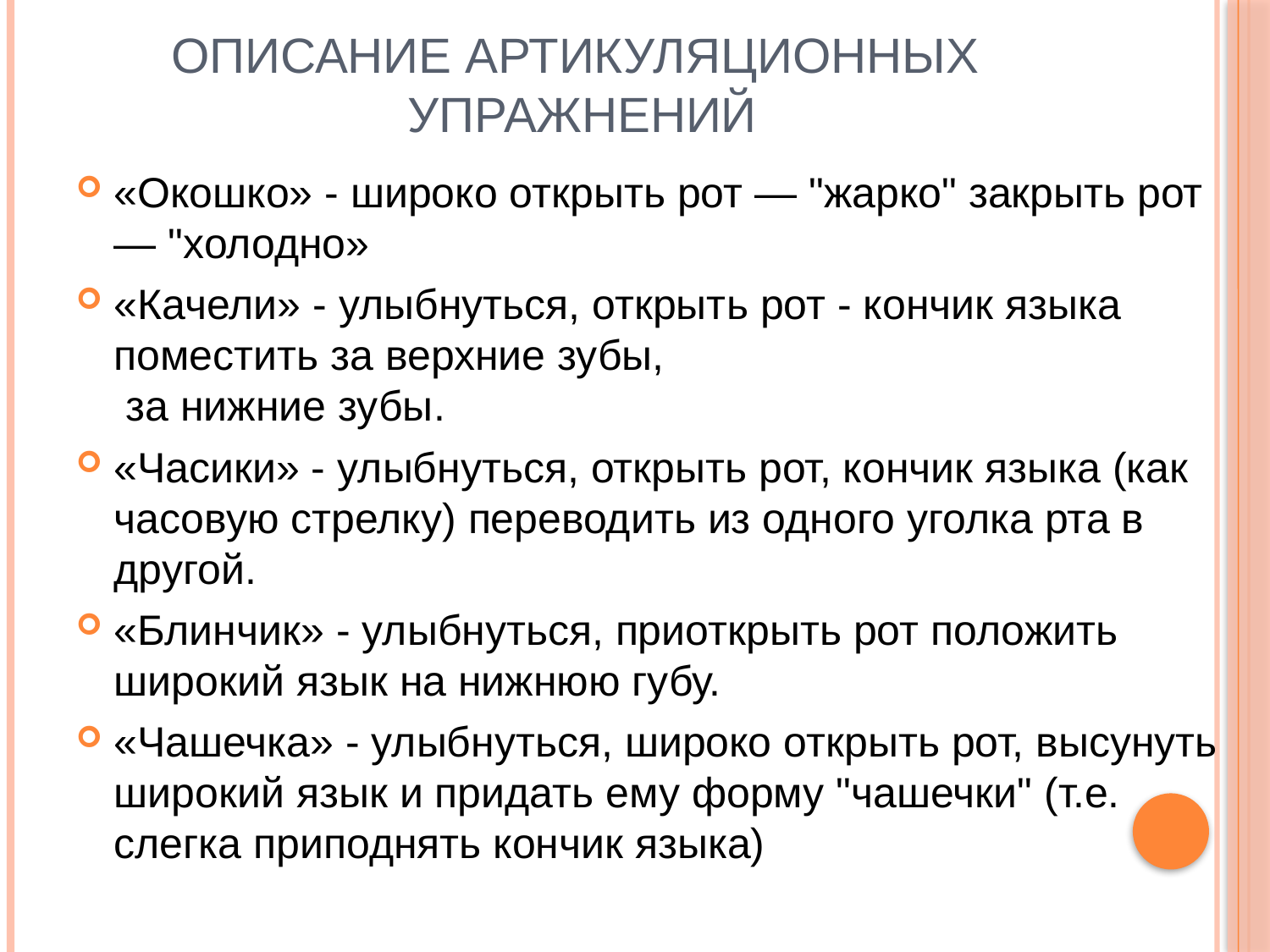

# Описание артикуляционных  упражнений
«Окошко» - широко открыть рот — "жарко" закрыть рот — "холодно»
«Качели» - улыбнуться, открыть рот - кончик языка поместить за верхние зубы,
 за нижние зубы.
«Часики» - улыбнуться, открыть рот, кончик языка (как часовую стрелку) переводить из одного уголка рта в другой.
«Блинчик» - улыбнуться, приоткрыть рот положить широкий язык на нижнюю губу.
«Чашечка» - улыбнуться, широко открыть рот, высунуть широкий язык и придать ему форму "чашечки" (т.е. слегка приподнять кончик языка)